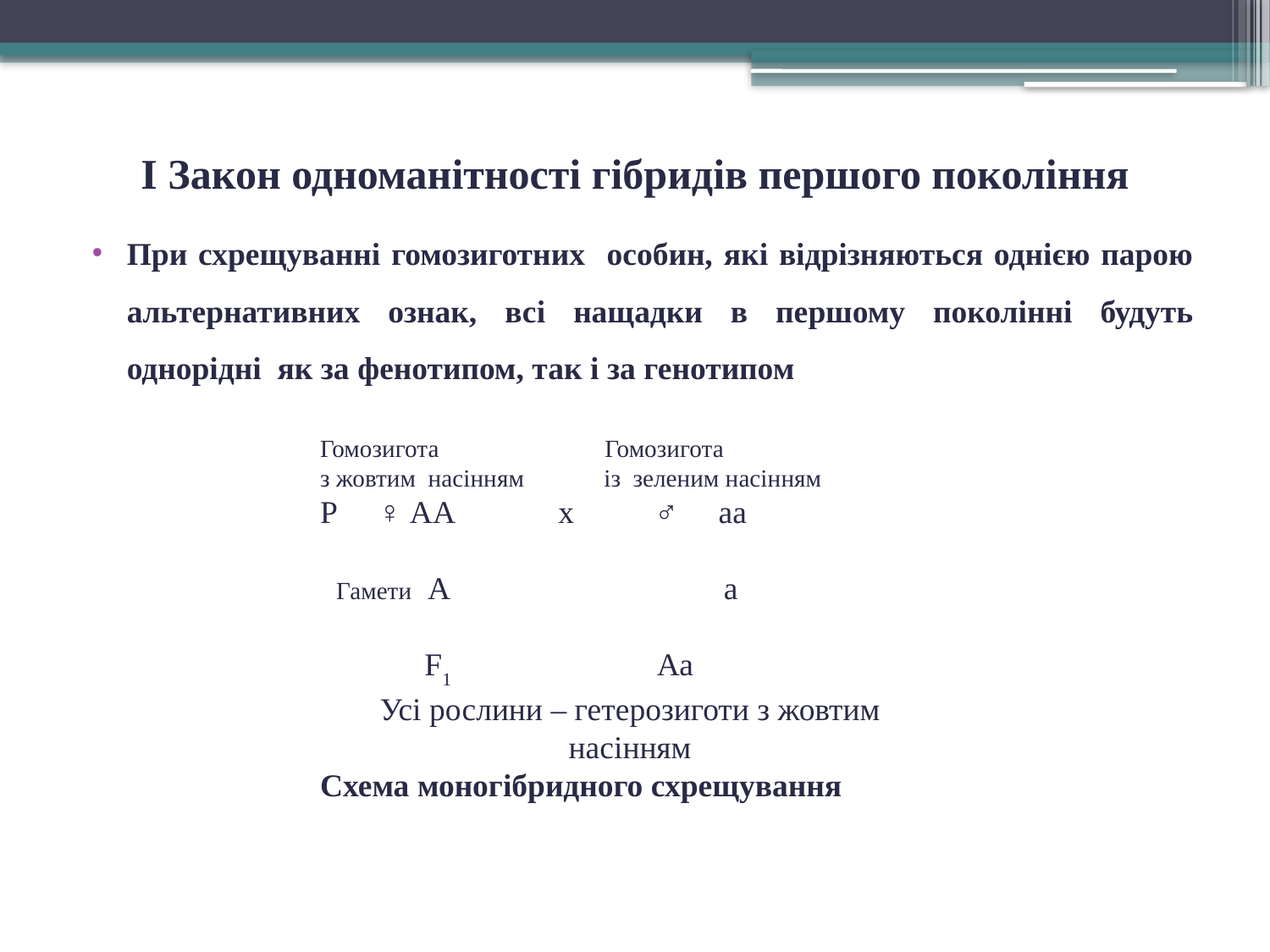

# І Закон одноманітності гібридів першого покоління
При схрещуванні гомозиготних  особин, які відрізняються однією парою альтернативних ознак, всі нащадки в першому поколінні будуть однорідні  як за фенотипом, так і за генотипом

Гомозигота                           Гомозигота
з жовтим  насінням             із  зеленим насінням
Р     ♀ AA             x          ♂     aa
                                                                                Гамети  А                                  а
                                                                                           F1                          Аа
Усі рослини – гетерозиготи з жовтим насінням
Схема моногібридного схрещування